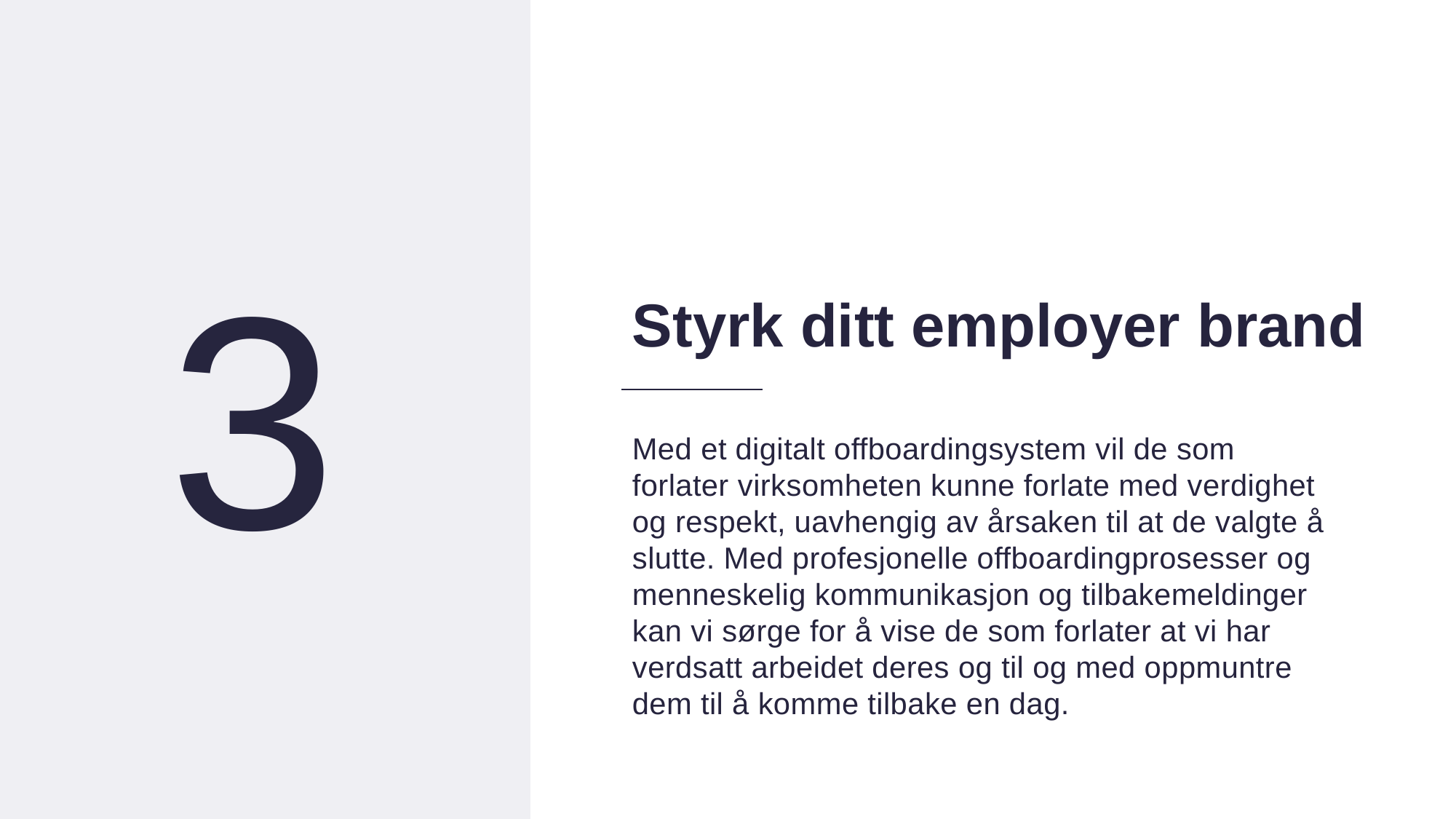

13
3
Styrk ditt employer brand
Med et digitalt offboardingsystem vil de som forlater virksomheten kunne forlate med verdighet og respekt, uavhengig av årsaken til at de valgte å slutte. Med profesjonelle offboardingprosesser og menneskelig kommunikasjon og tilbakemeldinger kan vi sørge for å vise de som forlater at vi har verdsatt arbeidet deres og til og med oppmuntre dem til å komme tilbake en dag.